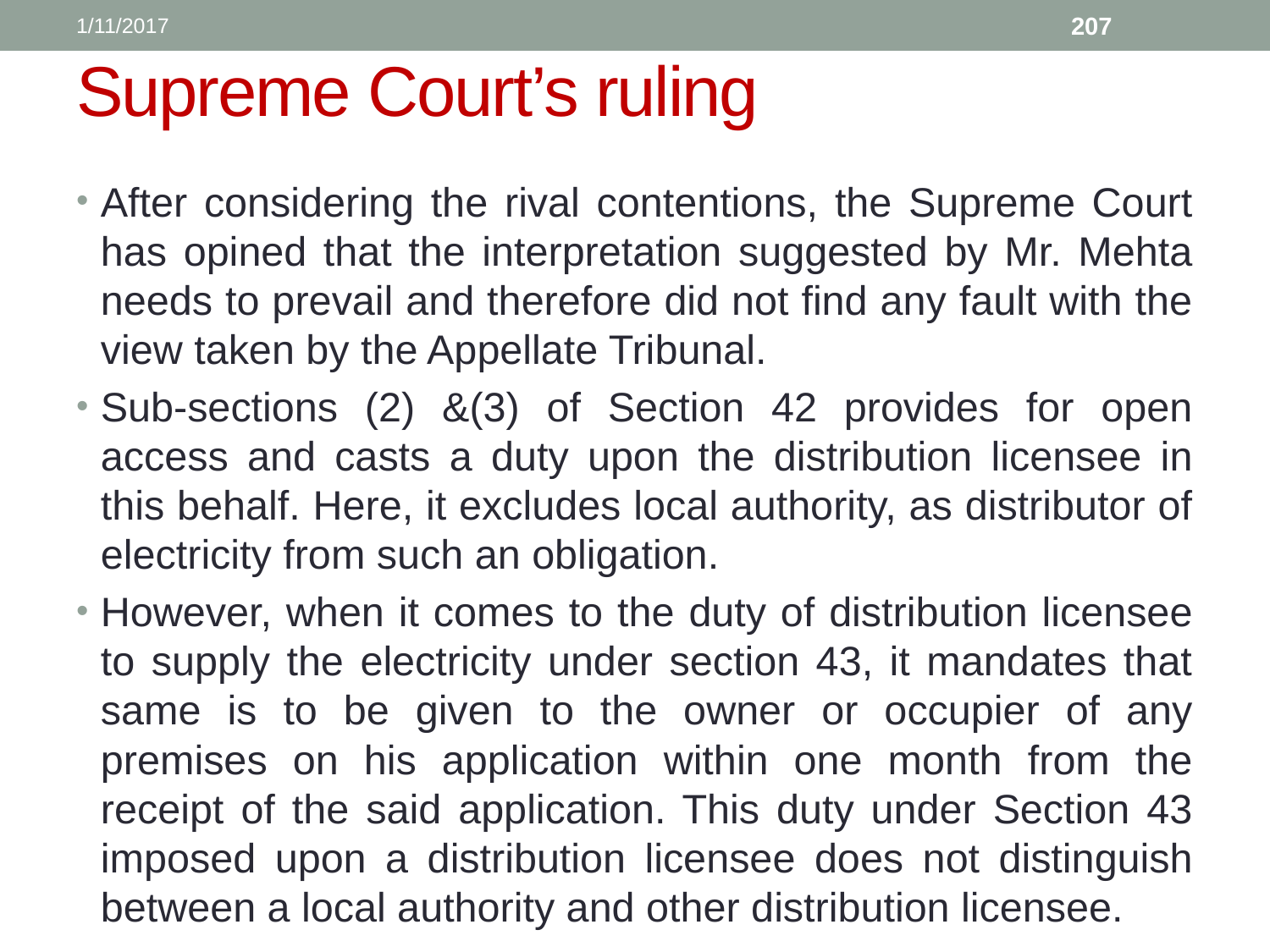

1/11/2017
207
# Supreme Court’s ruling
After considering the rival contentions, the Supreme Court has opined that the interpretation suggested by Mr. Mehta needs to prevail and therefore did not find any fault with the view taken by the Appellate Tribunal.
Sub-sections (2) &(3) of Section 42 provides for open access and casts a duty upon the distribution licensee in this behalf. Here, it excludes local authority, as distributor of electricity from such an obligation.
However, when it comes to the duty of distribution licensee to supply the electricity under section 43, it mandates that same is to be given to the owner or occupier of any premises on his application within one month from the receipt of the said application. This duty under Section 43 imposed upon a distribution licensee does not distinguish between a local authority and other distribution licensee.